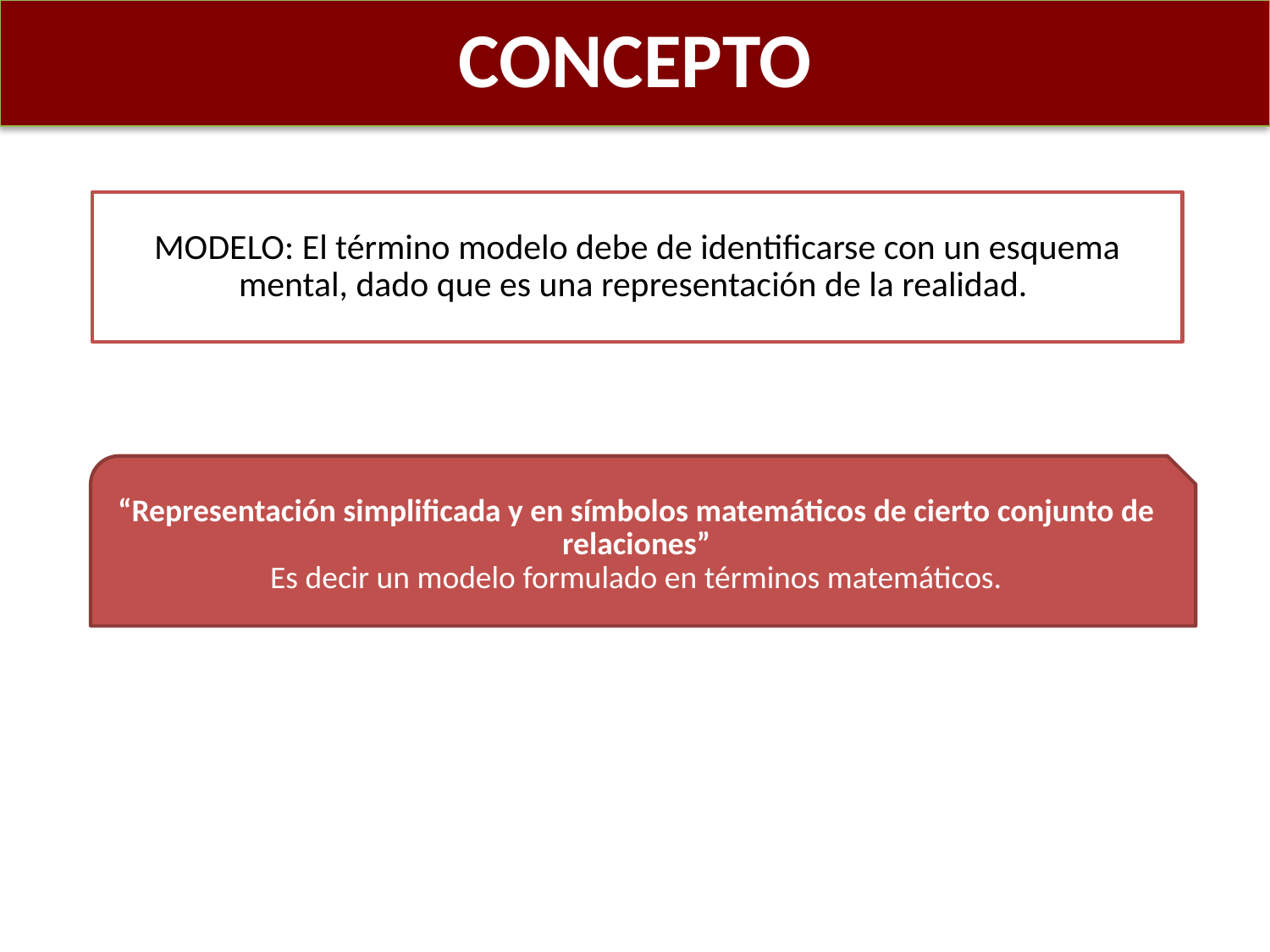

CONCEPTO
MODELO: El término modelo debe de identificarse con un esquema mental, dado que es una representación de la realidad.
“Representación simplificada y en símbolos matemáticos de cierto conjunto de
relaciones”
Es decir un modelo formulado en términos matemáticos.